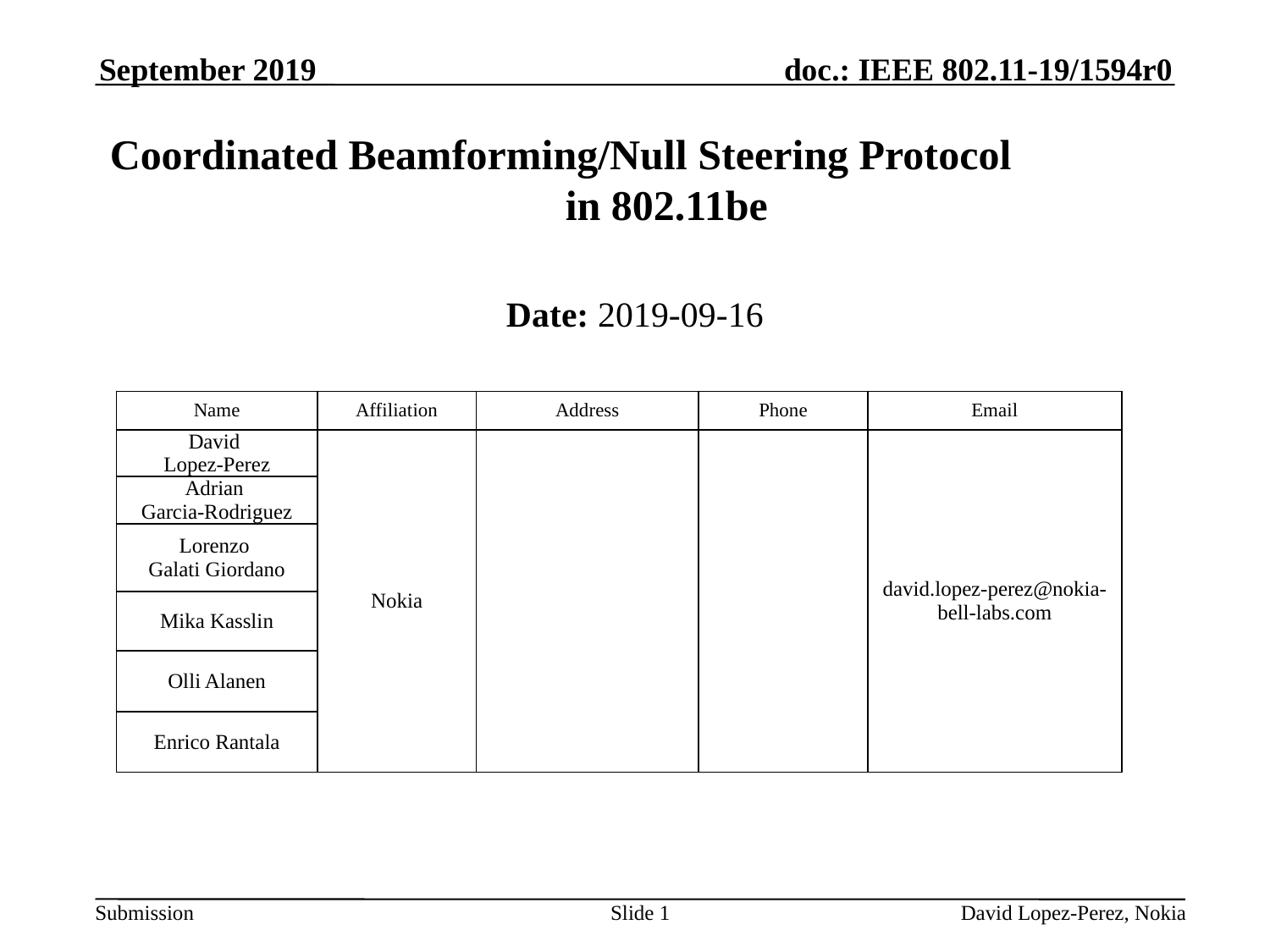

September 2019
# Coordinated Beamforming/Null Steering Protocol                     in 802.11be
Date: 2019-09-16
Authors:
| Name | Affiliation | Address | Phone | Email |
| --- | --- | --- | --- | --- |
| David Lopez-Perez | Nokia |  |  | david.lopez-perez@nokia-bell-labs.com |
| Adrian Garcia-Rodriguez |  |  |  |  |
| Lorenzo Galati Giordano |  |  |  |  |
| Mika Kasslin |  |  |  |  |
| Olli Alanen |  |  |  |  |
| Enrico Rantala |  |  |  |  |
Slide 1
 David Lopez-Perez, Nokia